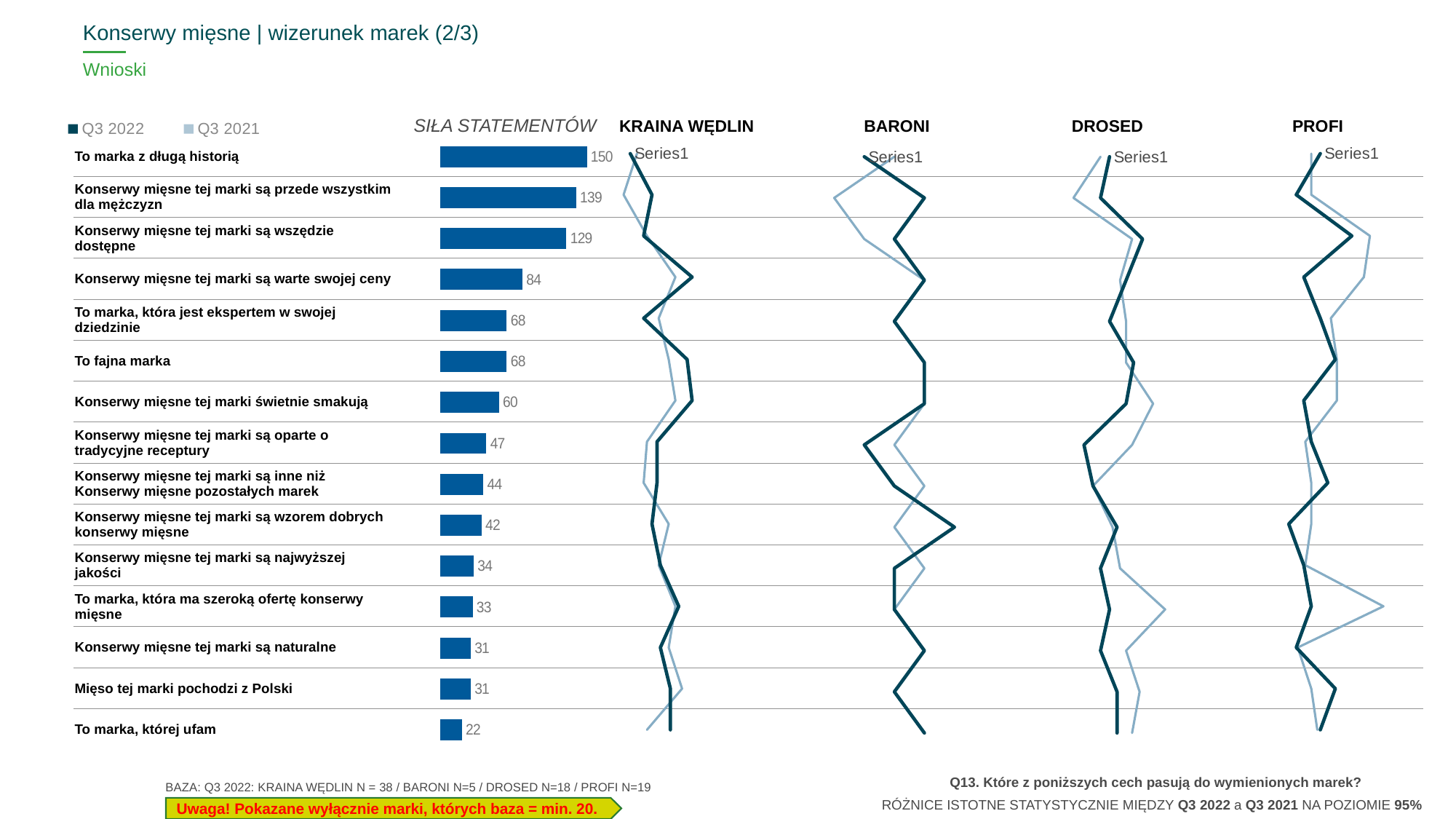

Konserwy mięsne | wizerunek marek (2/3)
# Wnioski
| KRAINA WĘDLIN | BARONI | DROSED | PROFI |
| --- | --- | --- | --- |

### Chart

| Category | Q3 2022 | Kolumna2 | Kolumna6 | Q3 2021 |
|---|---|---|---|---|
|  | None | None | None | None |
|  | None | None | None | None |
|  | None | None | None | None |
|  | None | None | None | None |
|  | None | None | None | None |
|  | None | None | None | None |
|  | None | None | None | None |
SIŁA STATEMENTÓW

### Chart

| Category | Q3 2022 | Q3 2021 |
|---|---|---|

### Chart

| Category | Q3 2022 | Q3 2021 |
|---|---|---|
| To marka z długą historią |  |
| --- | --- |
| Konserwy mięsne tej marki są przede wszystkim dla mężczyzn |  |
| Konserwy mięsne tej marki są wszędzie dostępne |  |
| Konserwy mięsne tej marki są warte swojej ceny |  |
| To marka, która jest ekspertem w swojej dziedzinie |  |
| To fajna marka |  |
| Konserwy mięsne tej marki świetnie smakują |  |
| Konserwy mięsne tej marki są oparte o tradycyjne receptury |  |
| Konserwy mięsne tej marki są inne niż Konserwy mięsne pozostałych marek |  |
| Konserwy mięsne tej marki są wzorem dobrych konserwy mięsne |  |
| Konserwy mięsne tej marki są najwyższej jakości |  |
| To marka, która ma szeroką ofertę konserwy mięsne |  |
| Konserwy mięsne tej marki są naturalne |  |
| Mięso tej marki pochodzi z Polski |  |
| To marka, której ufam |  |

### Chart

| Category | Seria 1 |
|---|---|
|  | 150.0 |
|  | 139.0 |
|  | 129.0 |
|  | 84.0 |
|  | 68.0 |
|  | 68.0 |
|  | 60.0 |
|  | 47.0 |
|  | 44.0 |
|  | 42.0 |
|  | 34.0 |
|  | 33.0 |
|  | 31.0 |
|  | 31.0 |
|  | 22.0 |

### Chart

| Category | Q3 2022 | Q3 2021 |
|---|---|---|

### Chart

| Category | Q3 2022 | Q3 2021 |
|---|---|---|
Q13. Które z poniższych cech pasują do wymienionych marek?

BAZA: Q3 2022: KRAINA WĘDLIN N = 38 / BARONI N=5 / DROSED N=18 / PROFI N=19
RÓŻNICE ISTOTNE STATYSTYCZNIE MIĘDZY Q3 2022 a Q3 2021 NA POZIOMIE 95%
Uwaga! Pokazane wyłącznie marki, których baza = min. 20.